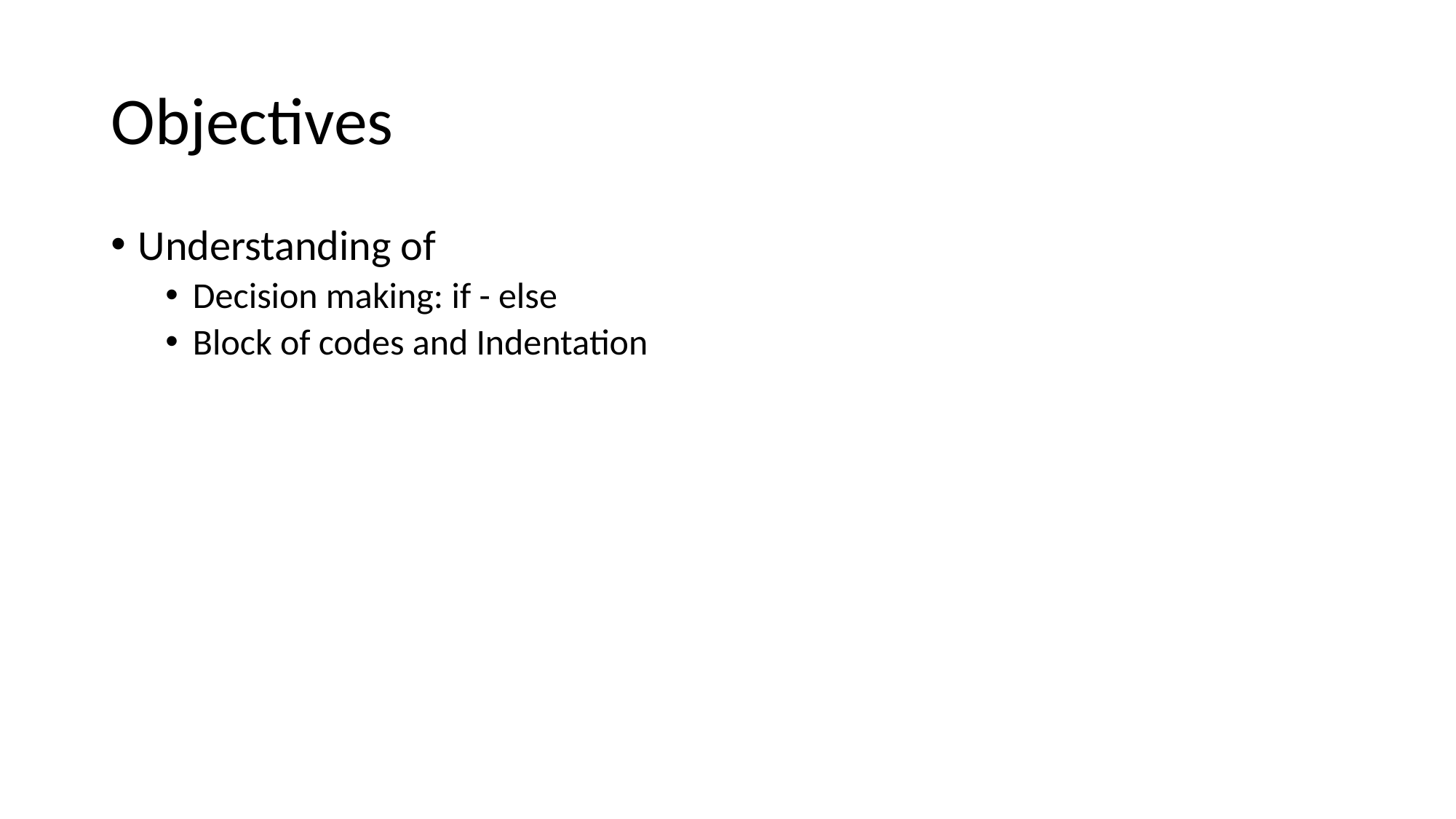

# Objectives
Understanding of
Decision making: if - else
Block of codes and Indentation